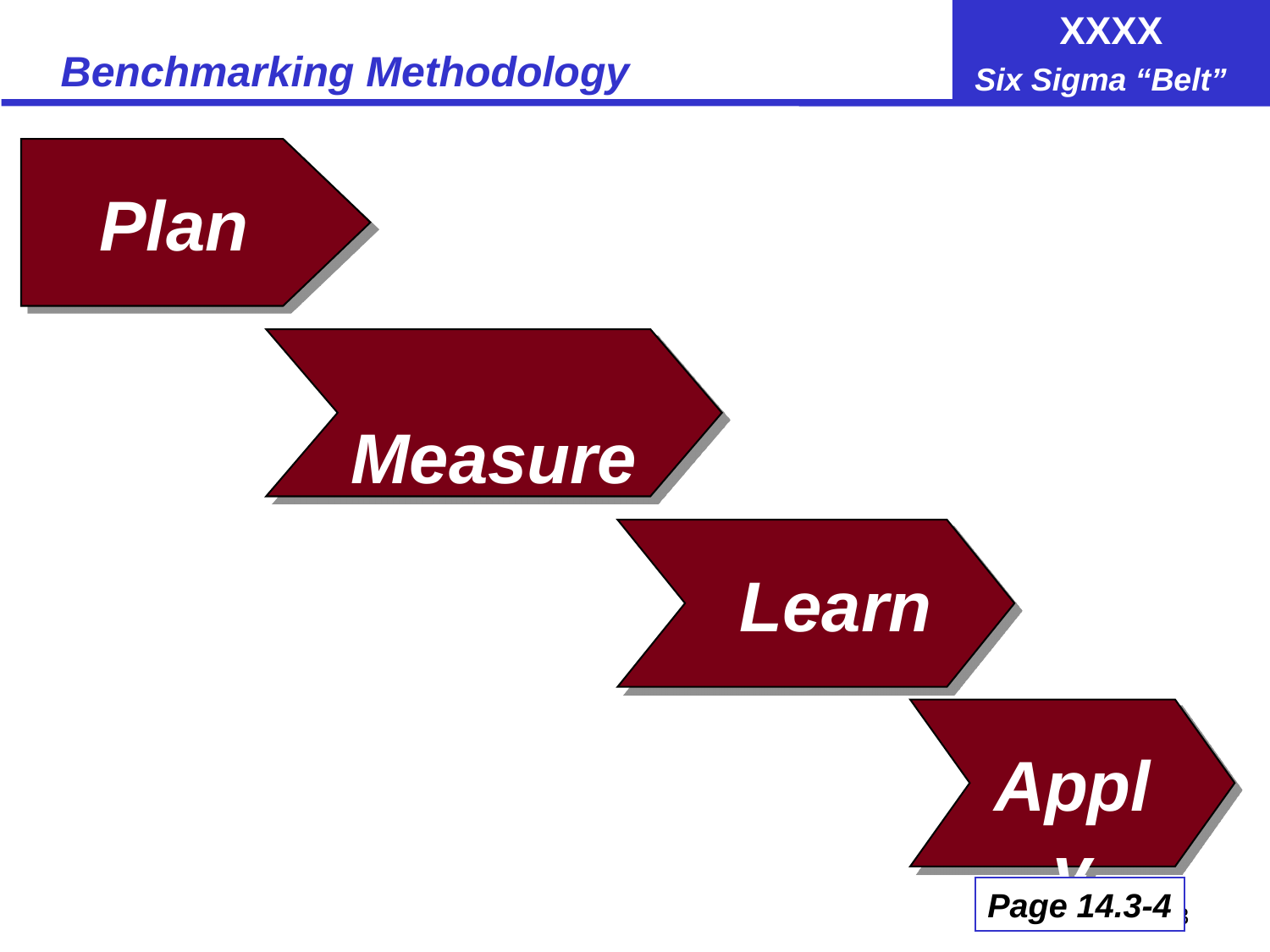

# Benchmarking Methodology
Plan
 Measure
  Learn
  Apply
Page 14.3-4